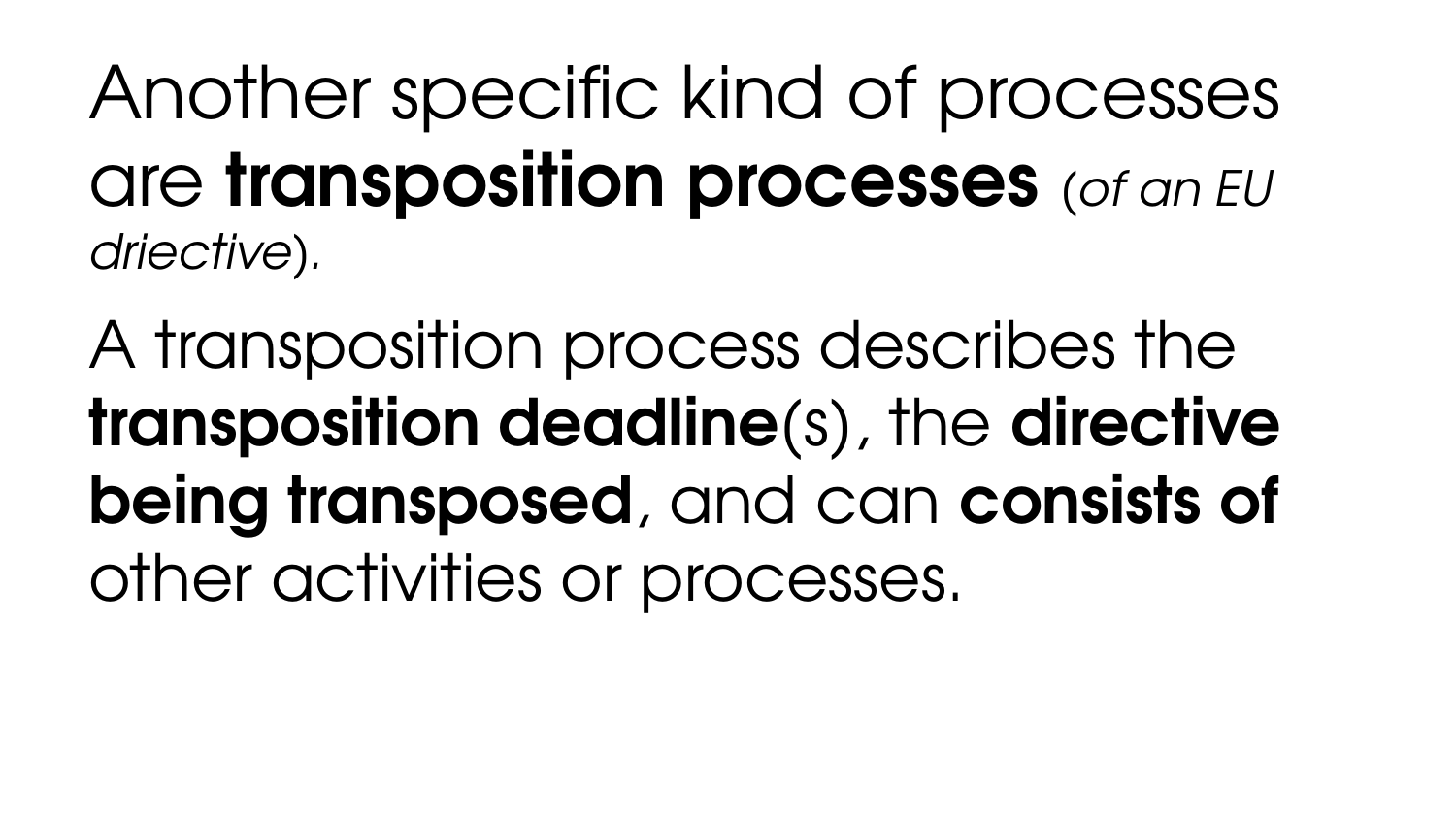

Another specific kind of processes are transposition processes (of an EU driective).
A transposition process describes the transposition deadline(s), the directive being transposed, and can consists of other activities or processes.